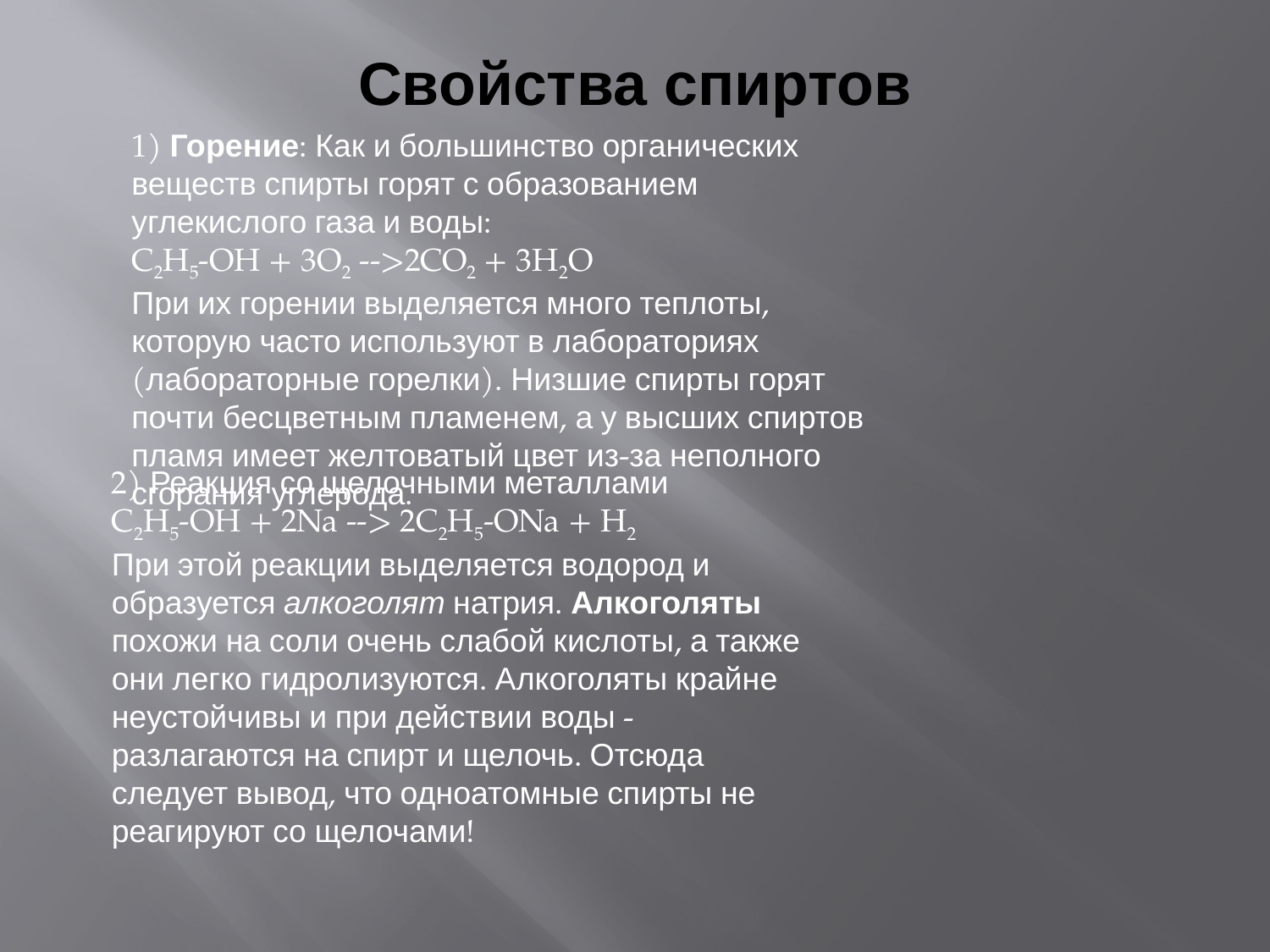

# Свойства спиртов
1) Горение: Как и большинство органических веществ спирты горят с образованием углекислого газа и воды:
C2H5-OH + 3O2 -->2CO2 + 3H2O
При их горении выделяется много теплоты, которую часто используют в лабораториях (лабораторные горелки). Низшие спирты горят почти бесцветным пламенем, а у высших спиртов пламя имеет желтоватый цвет из-за неполного сгорания углерода.
2) Реакция со щелочными металлами
C2H5-OH + 2Na --> 2C2H5-ONa + H2
При этой реакции выделяется водород и образуется алкоголят натрия. Алкоголяты похожи на соли очень слабой кислоты, а также они легко гидролизуются. Алкоголяты крайне неустойчивы и при действии воды - разлагаются на спирт и щелочь. Отсюда следует вывод, что одноатомные спирты не реагируют со щелочами!